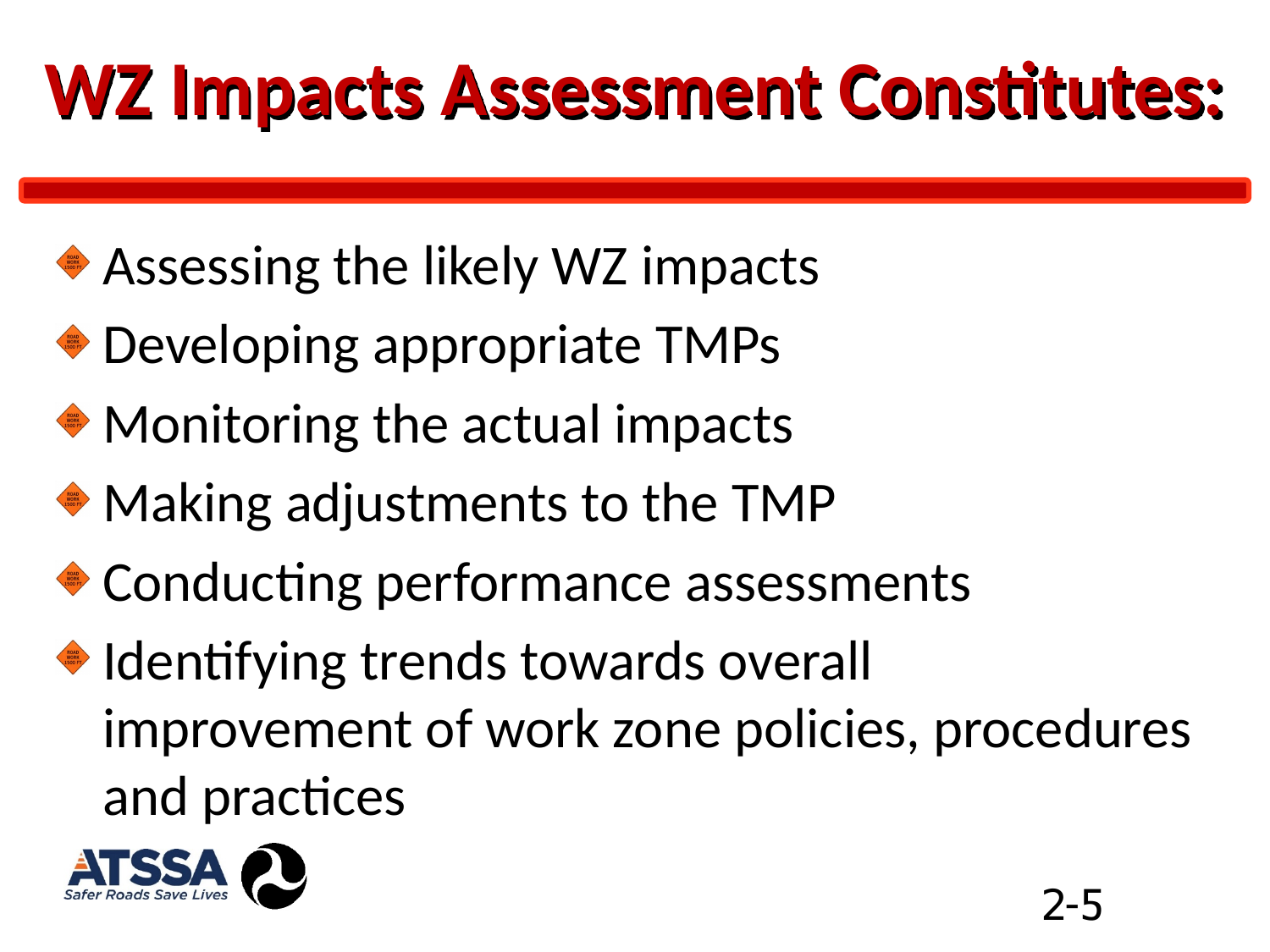

# WZ Impacts Assessment Constitutes:
Assessing the likely WZ impacts
Developing appropriate TMPs
Monitoring the actual impacts
Making adjustments to the TMP
Conducting performance assessments
Identifying trends towards overall improvement of work zone policies, procedures and practices